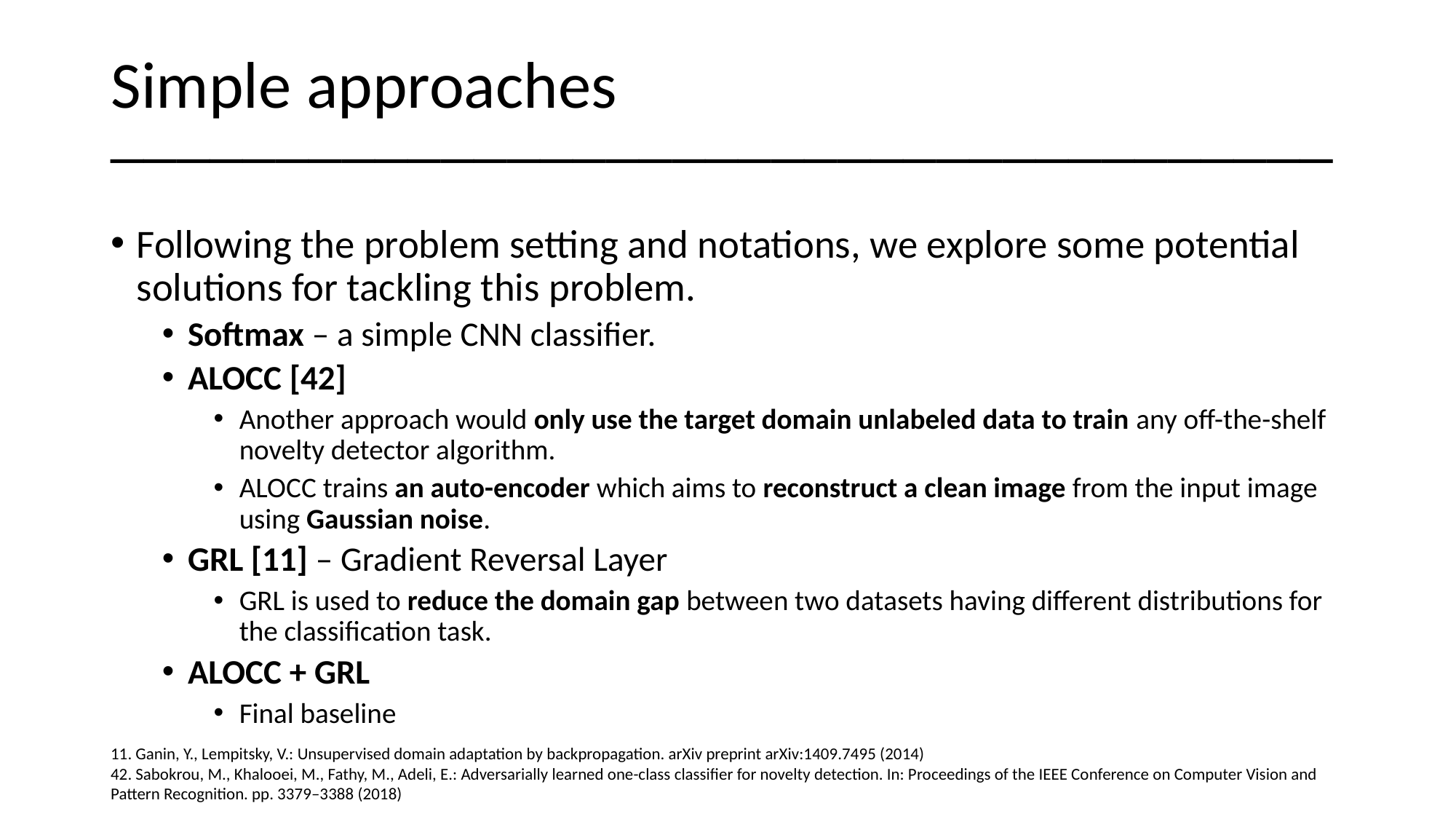

# Simple approaches ─────────────────────────────────────
Following the problem setting and notations, we explore some potential solutions for tackling this problem.
Softmax – a simple CNN classifier.
ALOCC [42]
Another approach would only use the target domain unlabeled data to train any off-the-shelf novelty detector algorithm.
ALOCC trains an auto-encoder which aims to reconstruct a clean image from the input image using Gaussian noise.
GRL [11] – Gradient Reversal Layer
GRL is used to reduce the domain gap between two datasets having different distributions for the classification task.
ALOCC + GRL
Final baseline

11. Ganin, Y., Lempitsky, V.: Unsupervised domain adaptation by backpropagation. arXiv preprint arXiv:1409.7495 (2014)
42. Sabokrou, M., Khalooei, M., Fathy, M., Adeli, E.: Adversarially learned one-class classifier for novelty detection. In: Proceedings of the IEEE Conference on Computer Vision and Pattern Recognition. pp. 3379–3388 (2018)